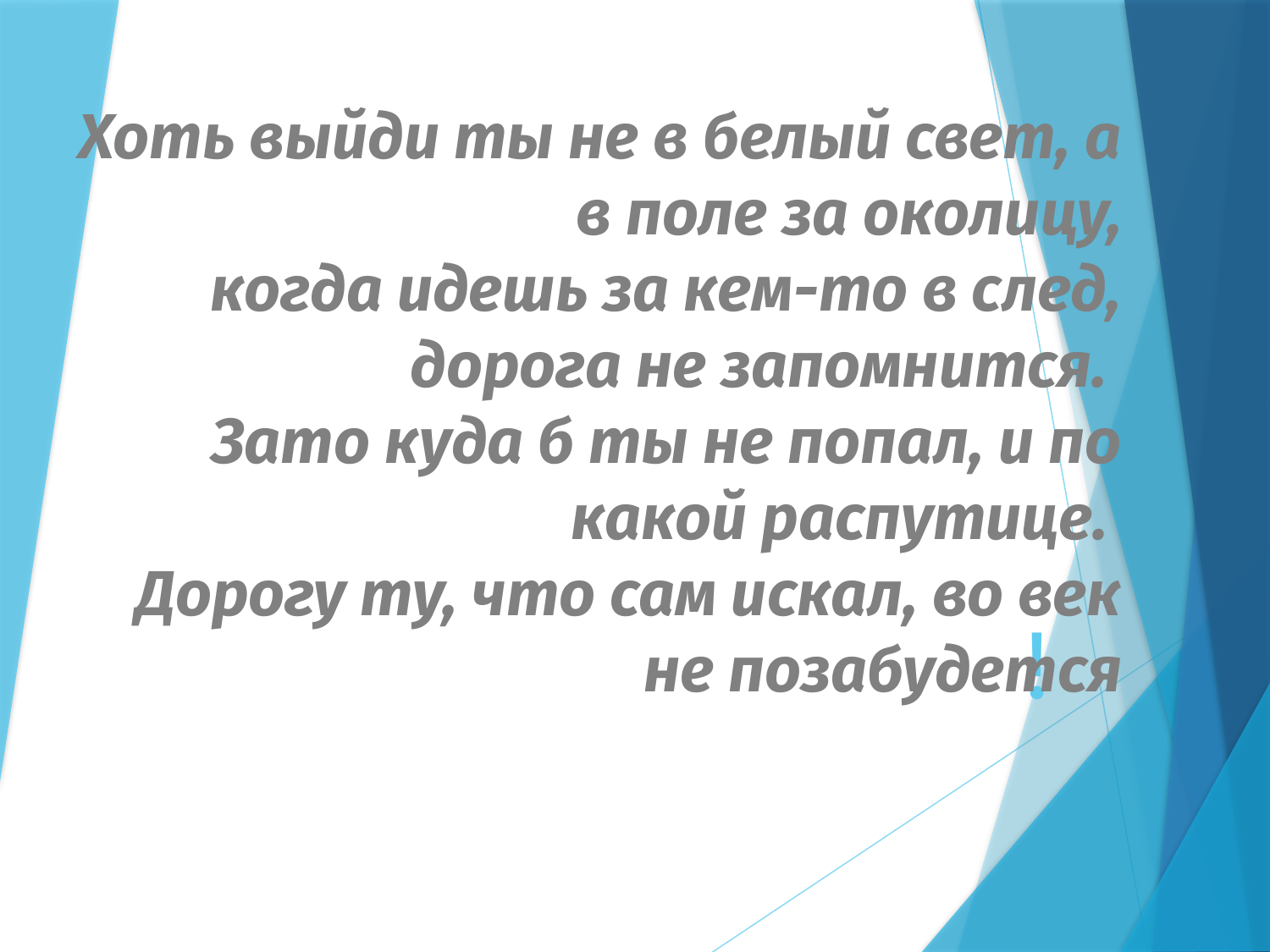

Хоть выйди ты не в белый свет, а в поле за околицу,
 когда идешь за кем-то в след, дорога не запомнится.
Зато куда б ты не попал, и по какой распутице.
Дорогу ту, что сам искал, во век не позабудется
# !